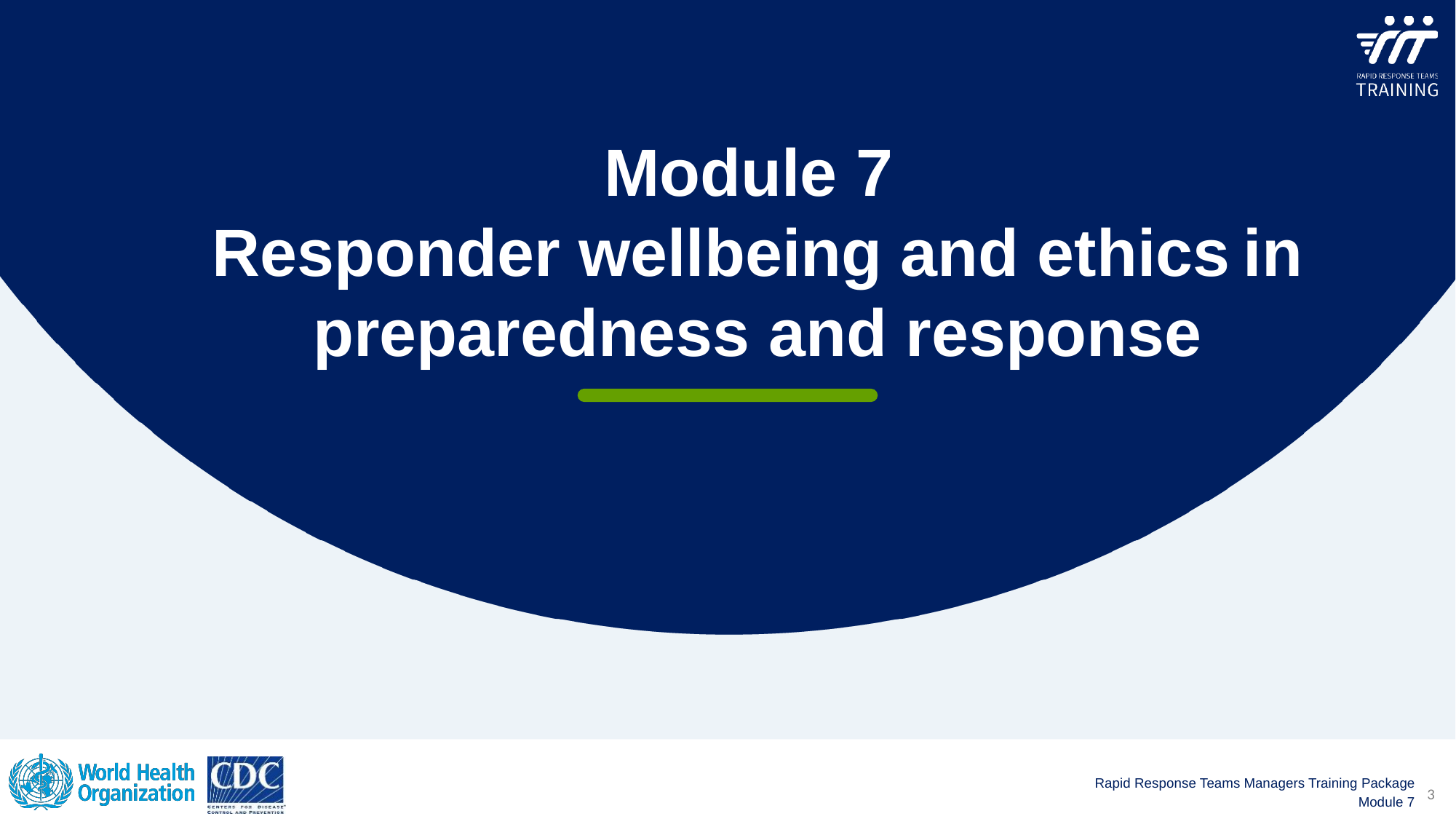

Module 7
Responder wellbeing and ethics in preparedness and response

3